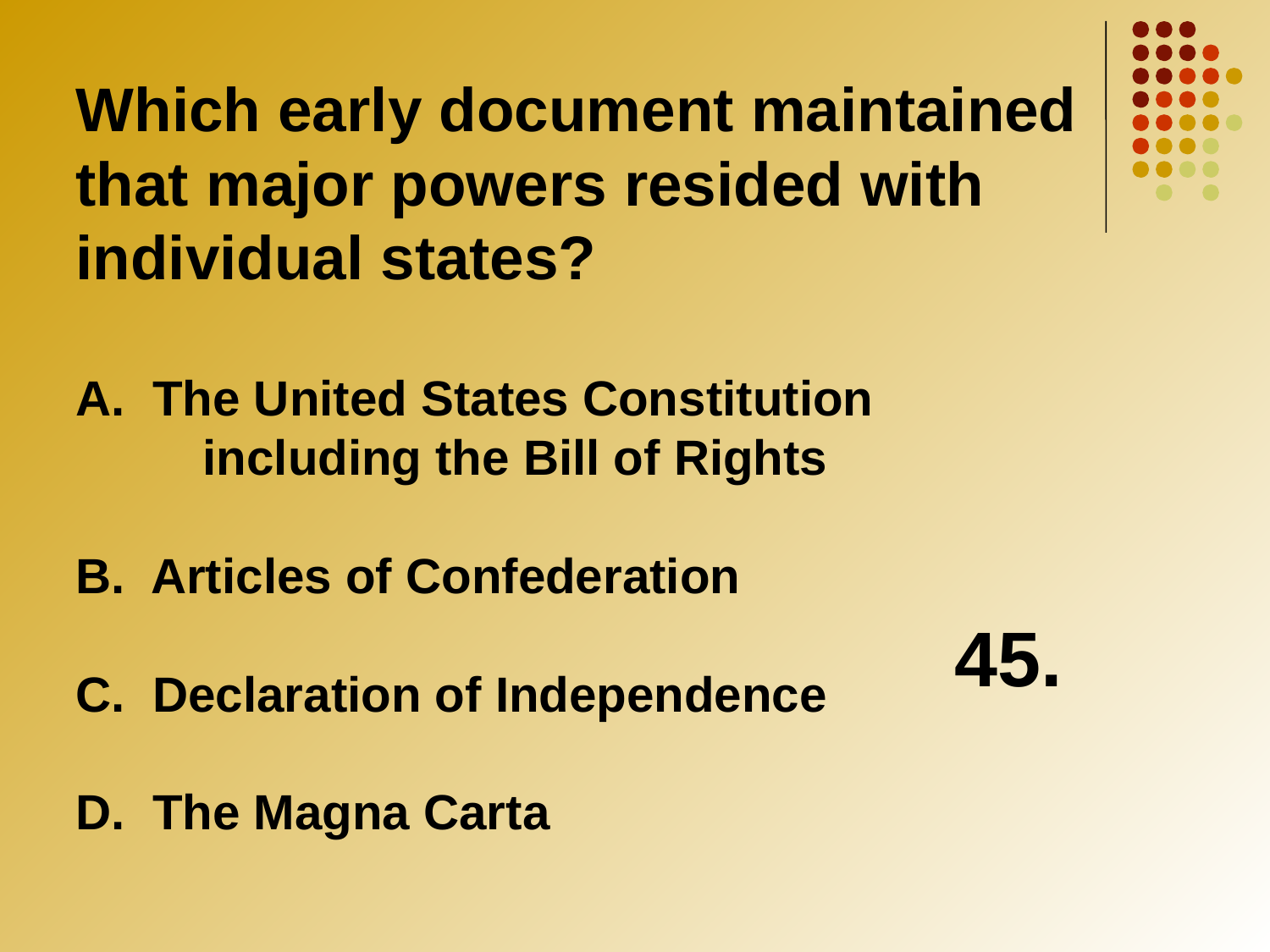

45.
Which early document maintained that major powers resided with individual states?
A.  The United States Constitution
 	including the Bill of Rights
B.  Articles of Confederation
C.  Declaration of Independence
D.  The Magna Carta